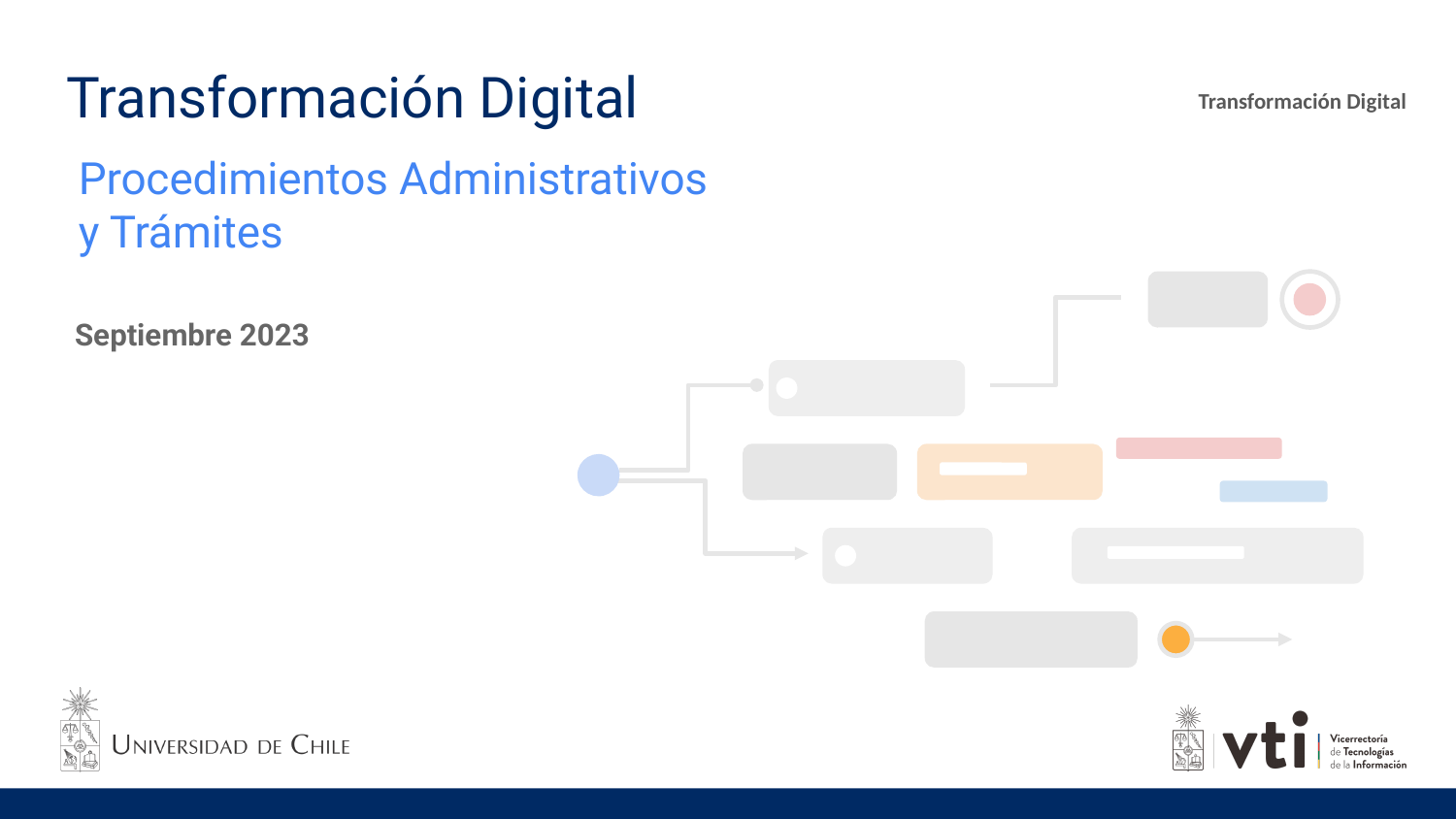

Transformación Digital
Transformación Digital
# Procedimientos Administrativos y Trámites

Septiembre 2023